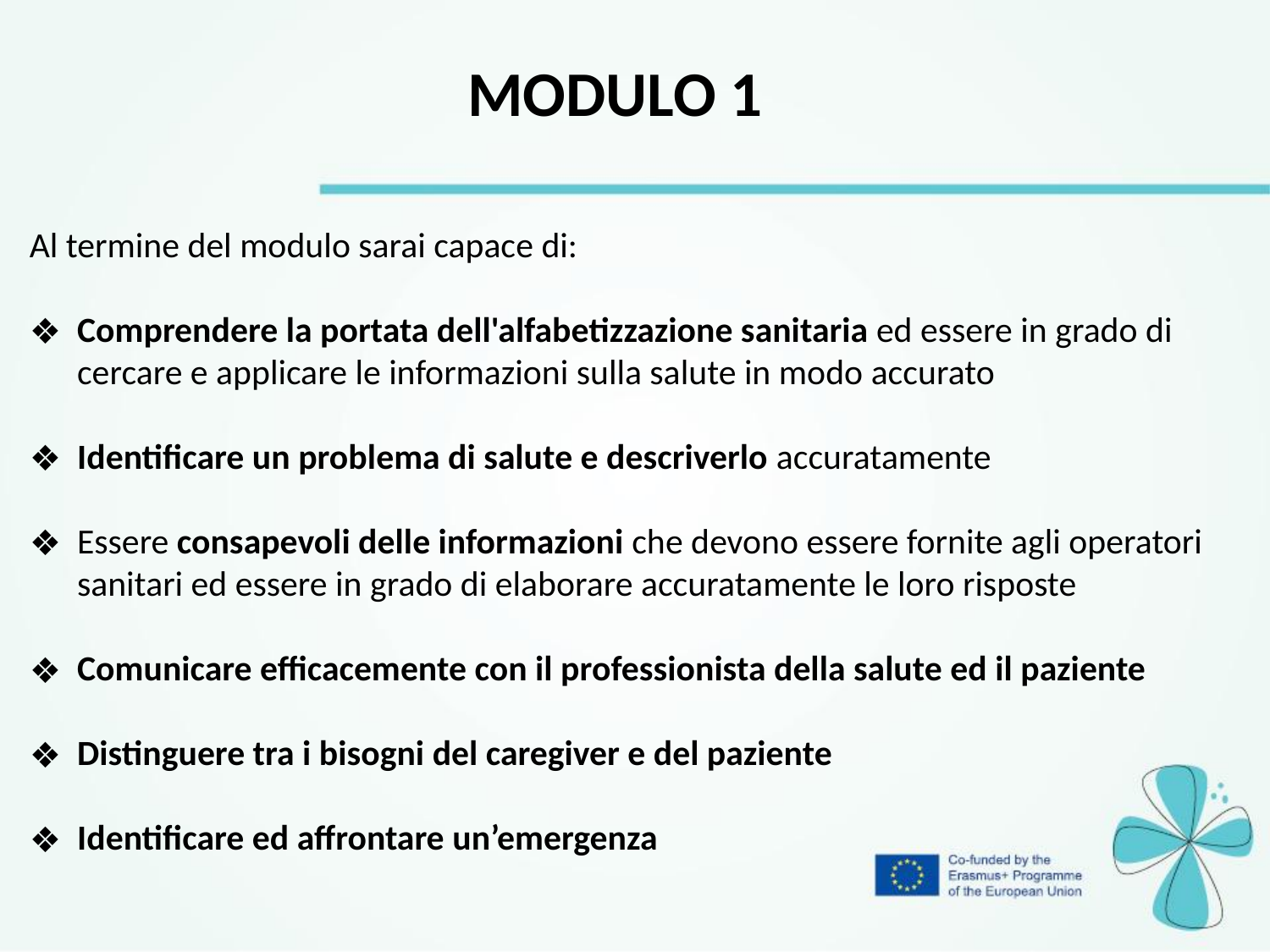

Modulo 1
Al termine del modulo sarai capace di:

Comprendere la portata dell'alfabetizzazione sanitaria ed essere in grado di cercare e applicare le informazioni sulla salute in modo accurato

Identificare un problema di salute e descriverlo accuratamente

Essere consapevoli delle informazioni che devono essere fornite agli operatori sanitari ed essere in grado di elaborare accuratamente le loro risposte

Comunicare efficacemente con il professionista della salute ed il paziente

Distinguere tra i bisogni del caregiver e del paziente

Identificare ed affrontare un’emergenza